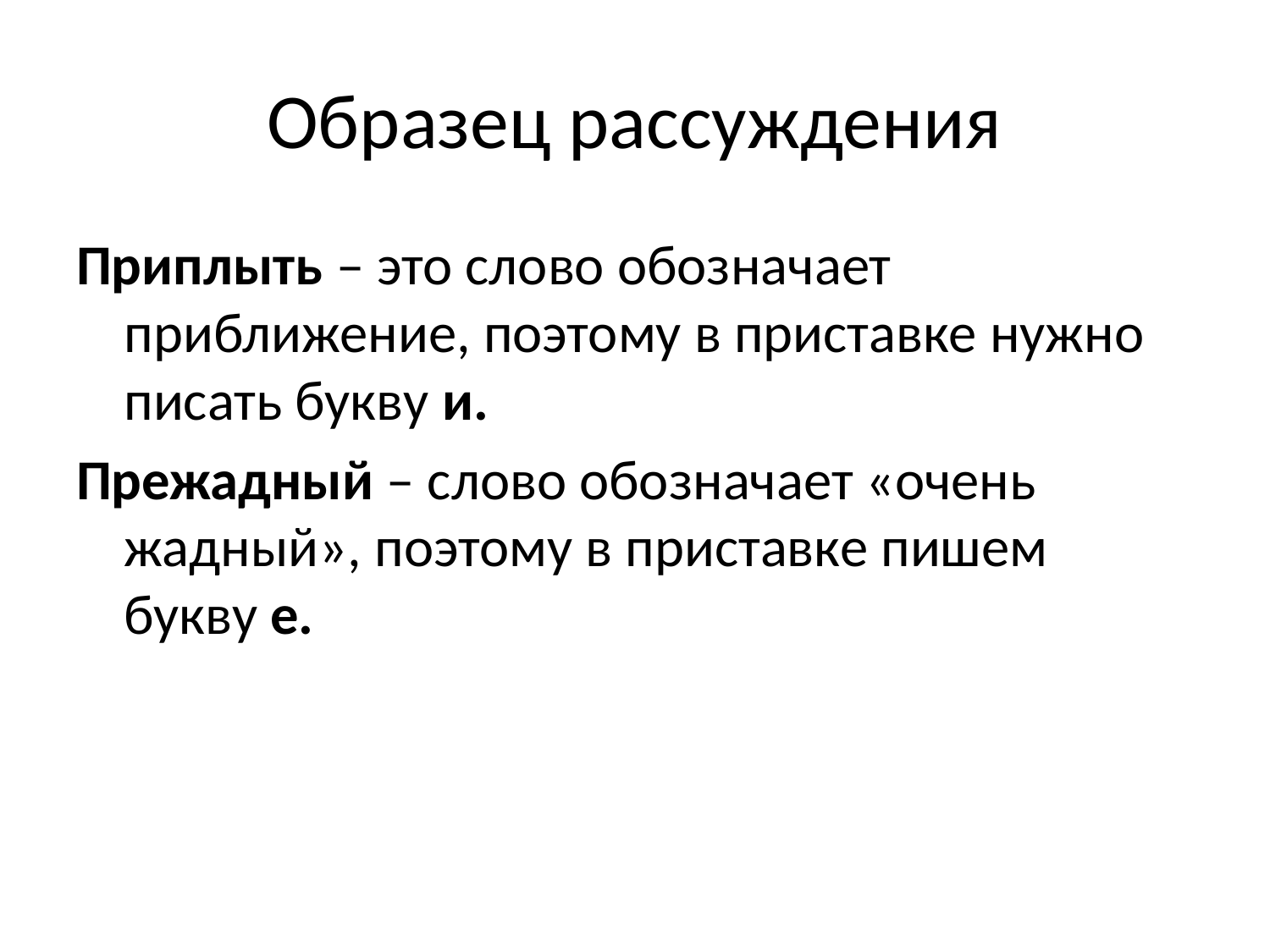

# Образец рассуждения
Приплыть – это слово обозначает приближение, поэтому в приставке нужно писать букву и.
Прежадный – слово обозначает «очень жадный», поэтому в приставке пишем букву е.